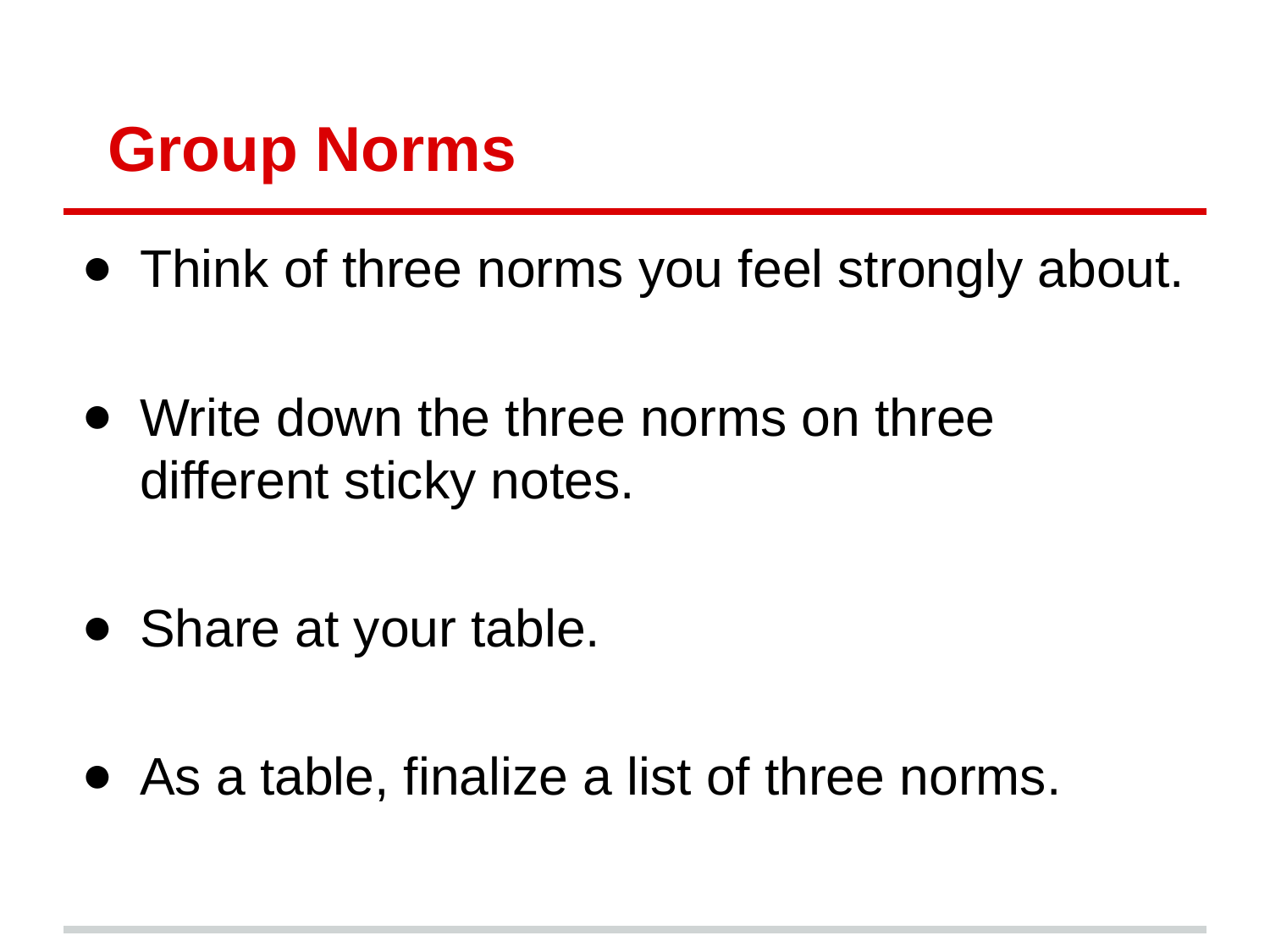

# Group Norms
Think of three norms you feel strongly about.

Write down the three norms on three different sticky notes.

Share at your table.

As a table, finalize a list of three norms.